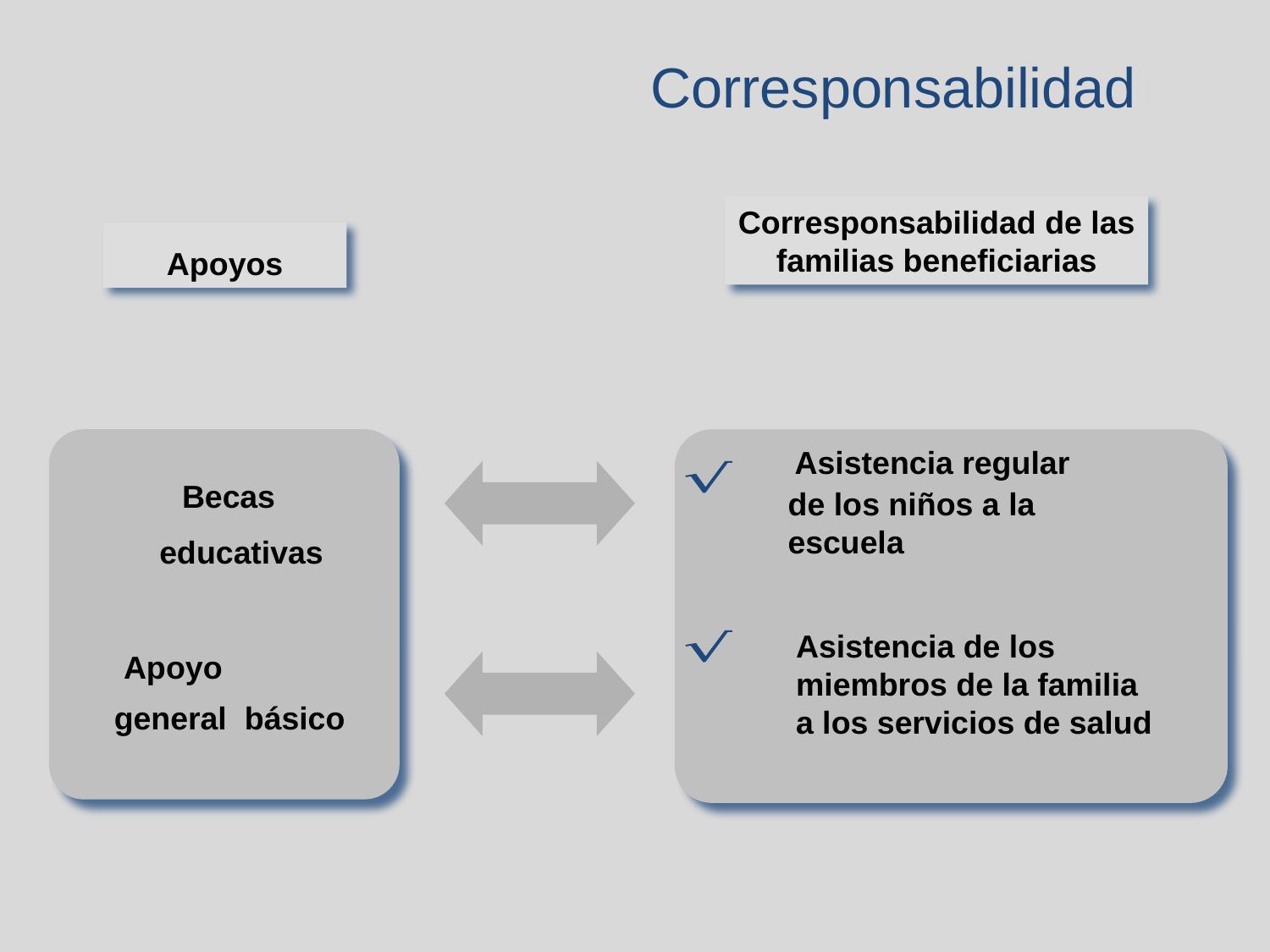

Corresponsabilidad
Corresponsabilidad de las familias beneficiarias
Apoyos

Asistencia regular

Becas
de los niños a la
escuela
educativas
Asistencia de los
miembros de la familia
a los servicios de salud

Apoyo

general  básico